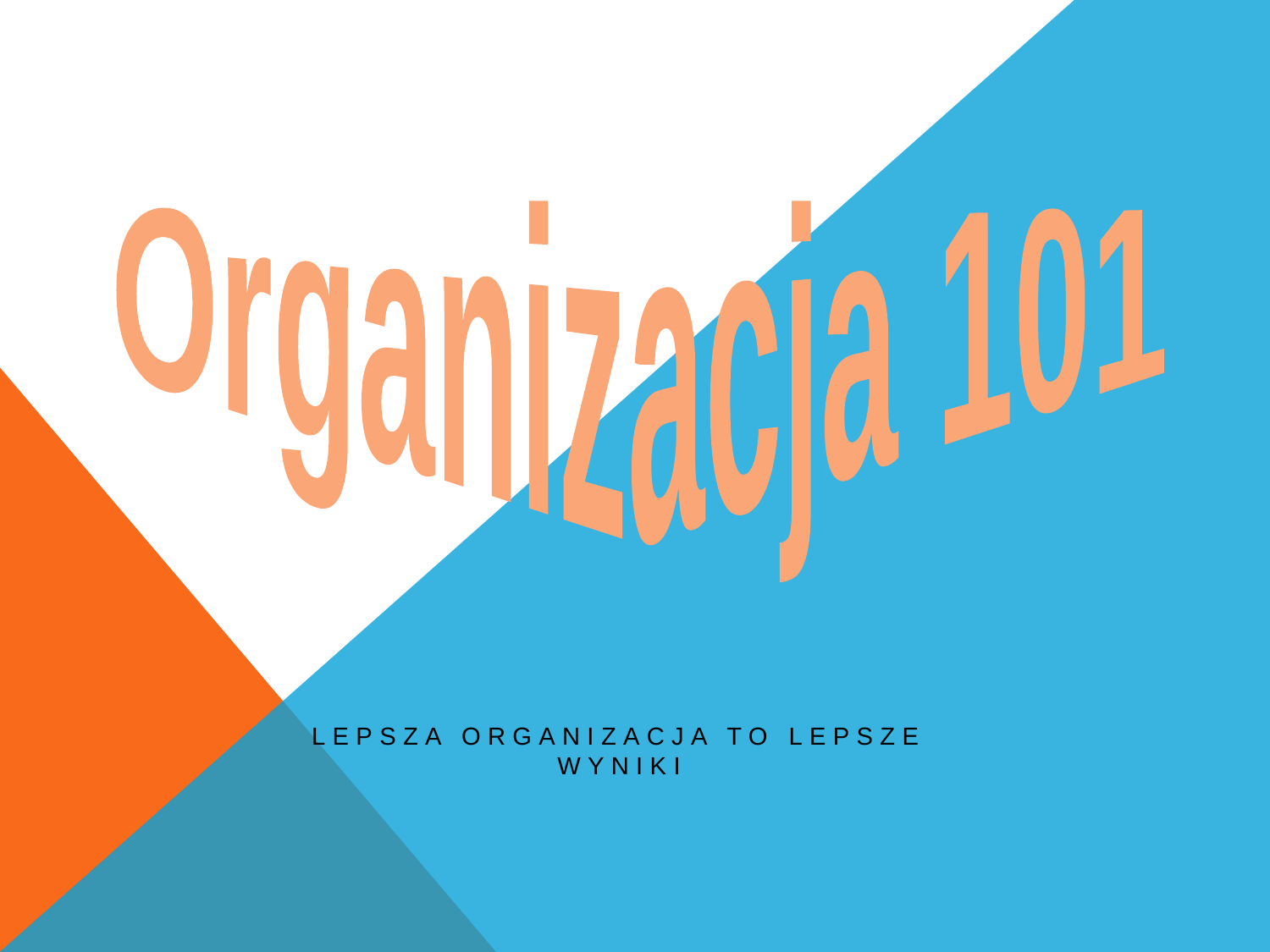

Organizacja 101
Lepsza organizacja to lepsze wyniki